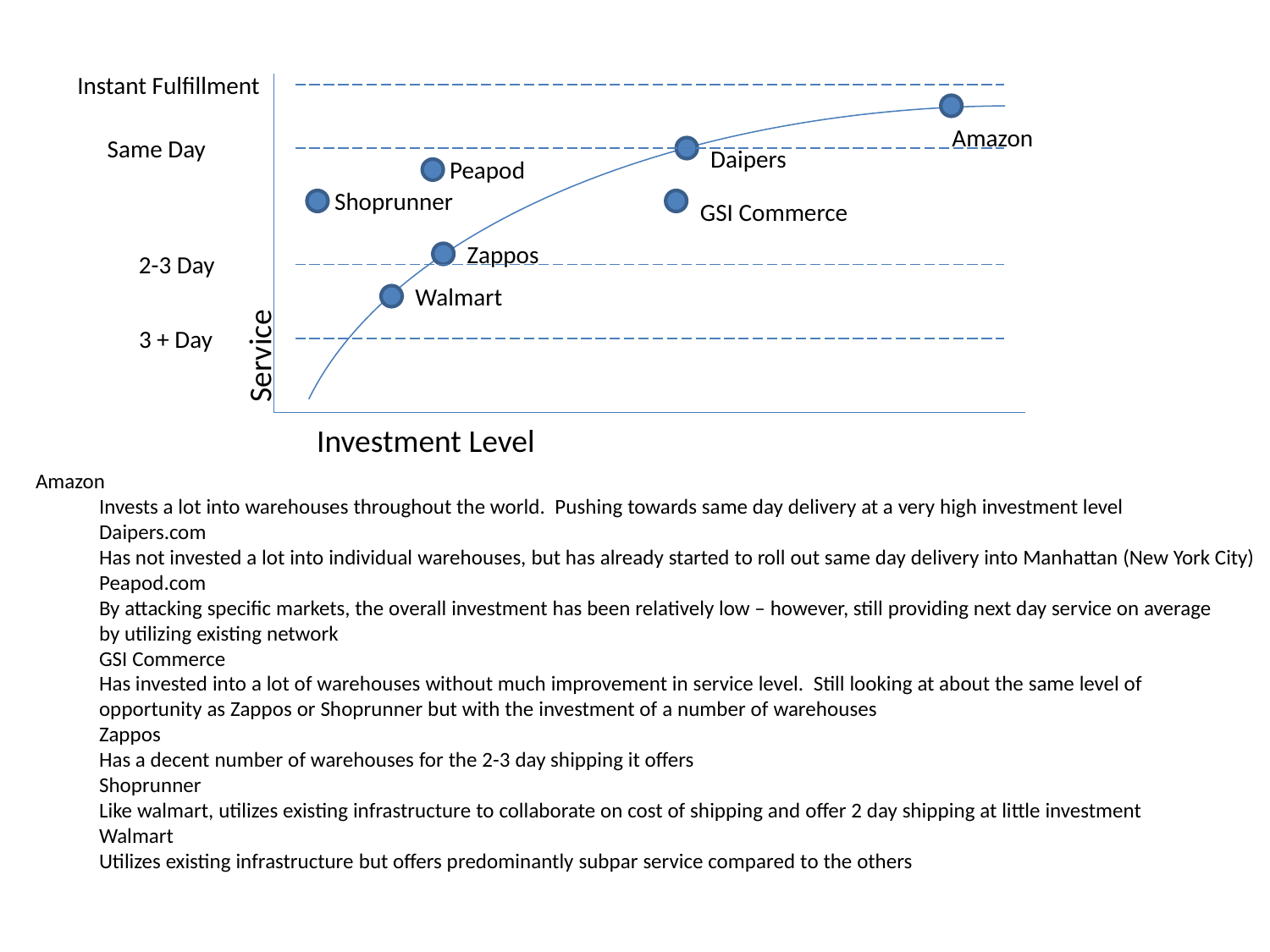

Instant Fulfillment

Amazon
Same Day

Daipers
Shoprunner

GSI Commerce
Zappos
2-3 Day

Walmart

3 + Day
Service
Investment Level
Peapod

Amazon
Invests a lot into warehouses throughout the world.  Pushing towards same day delivery at a very high investment level
Daipers.com
Has not invested a lot into individual warehouses, but has already started to roll out same day delivery into Manhattan (New York City)
Peapod.com
By attacking specific markets, the overall investment has been relatively low – however, still providing next day service on average
by utilizing existing network
GSI Commerce
Has invested into a lot of warehouses without much improvement in service level.  Still looking at about the same level of
opportunity as Zappos or Shoprunner but with the investment of a number of warehouses
Zappos
Has a decent number of warehouses for the 2-3 day shipping it offers
Shoprunner
Like walmart, utilizes existing infrastructure to collaborate on cost of shipping and offer 2 day shipping at little investment
Walmart
Utilizes existing infrastructure but offers predominantly subpar service compared to the others